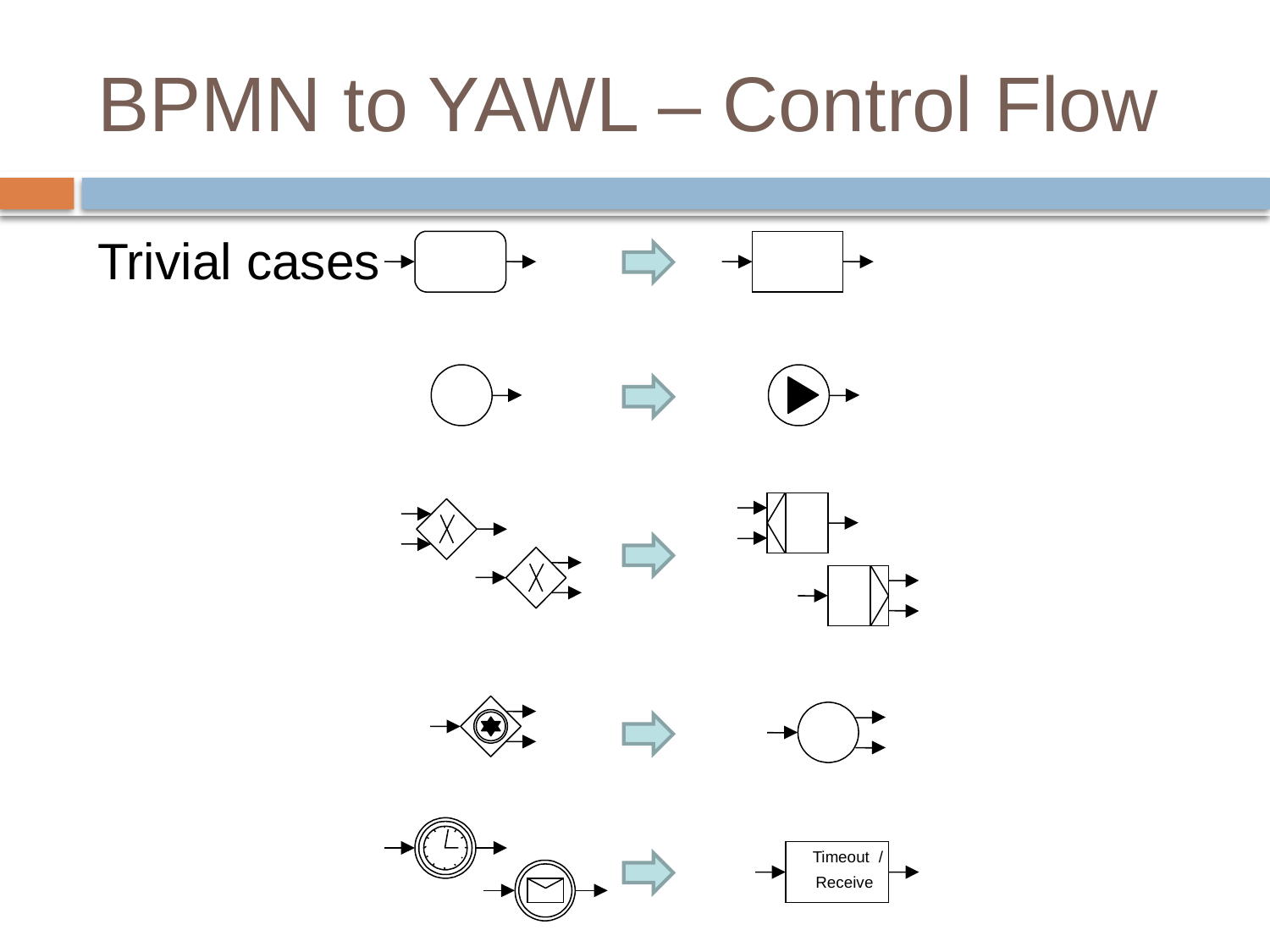

# BPMN to YAWL – Control Flow
Trivial cases

Timeout
/

Receive